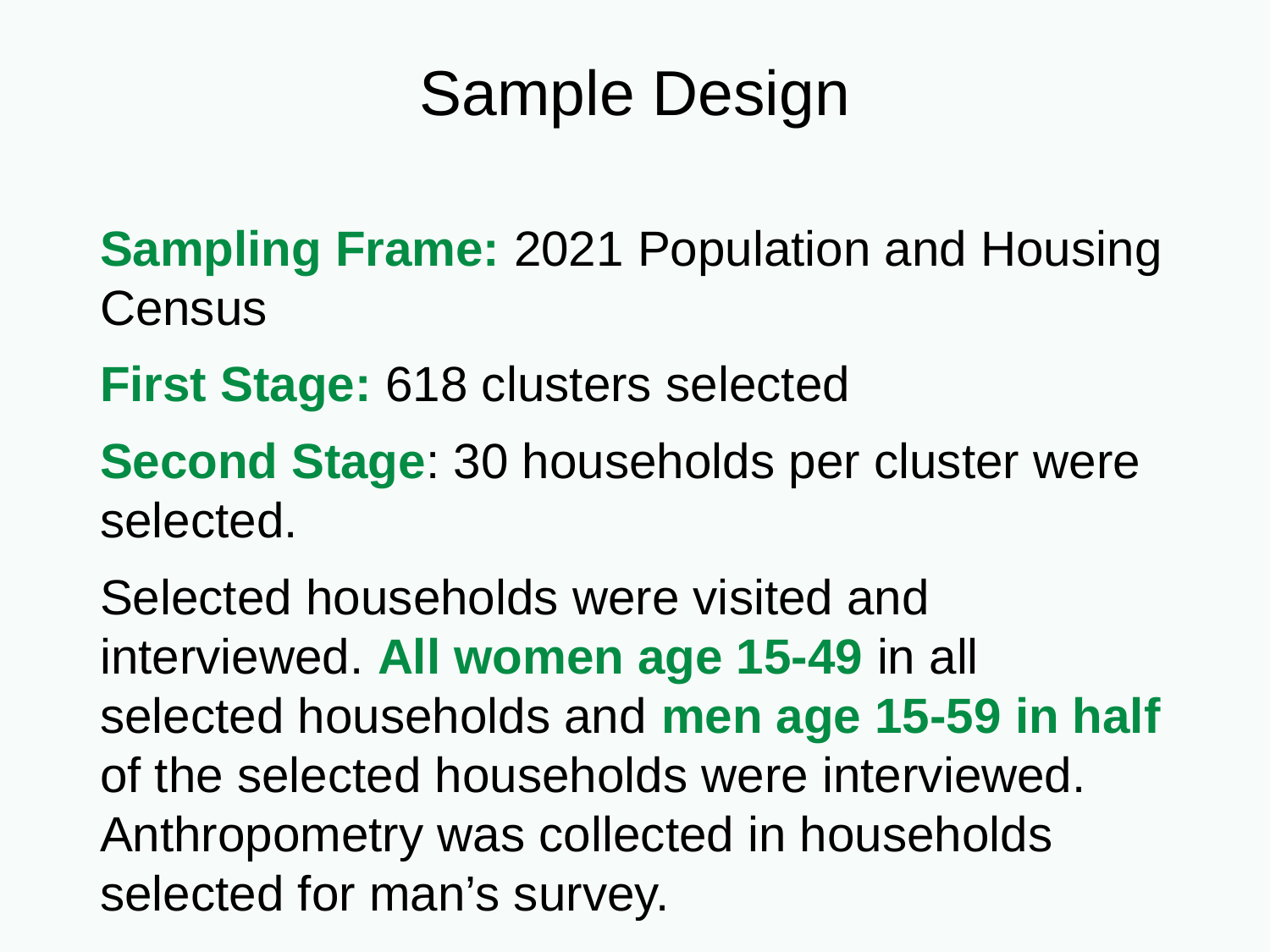

# Sample Design
Sampling Frame: 2021 Population and Housing Census
First Stage: 618 clusters selected
Second Stage: 30 households per cluster were selected.
Selected households were visited and interviewed. All women age 15-49 in all selected households and men age 15-59 in half of the selected households were interviewed. Anthropometry was collected in households selected for man’s survey.